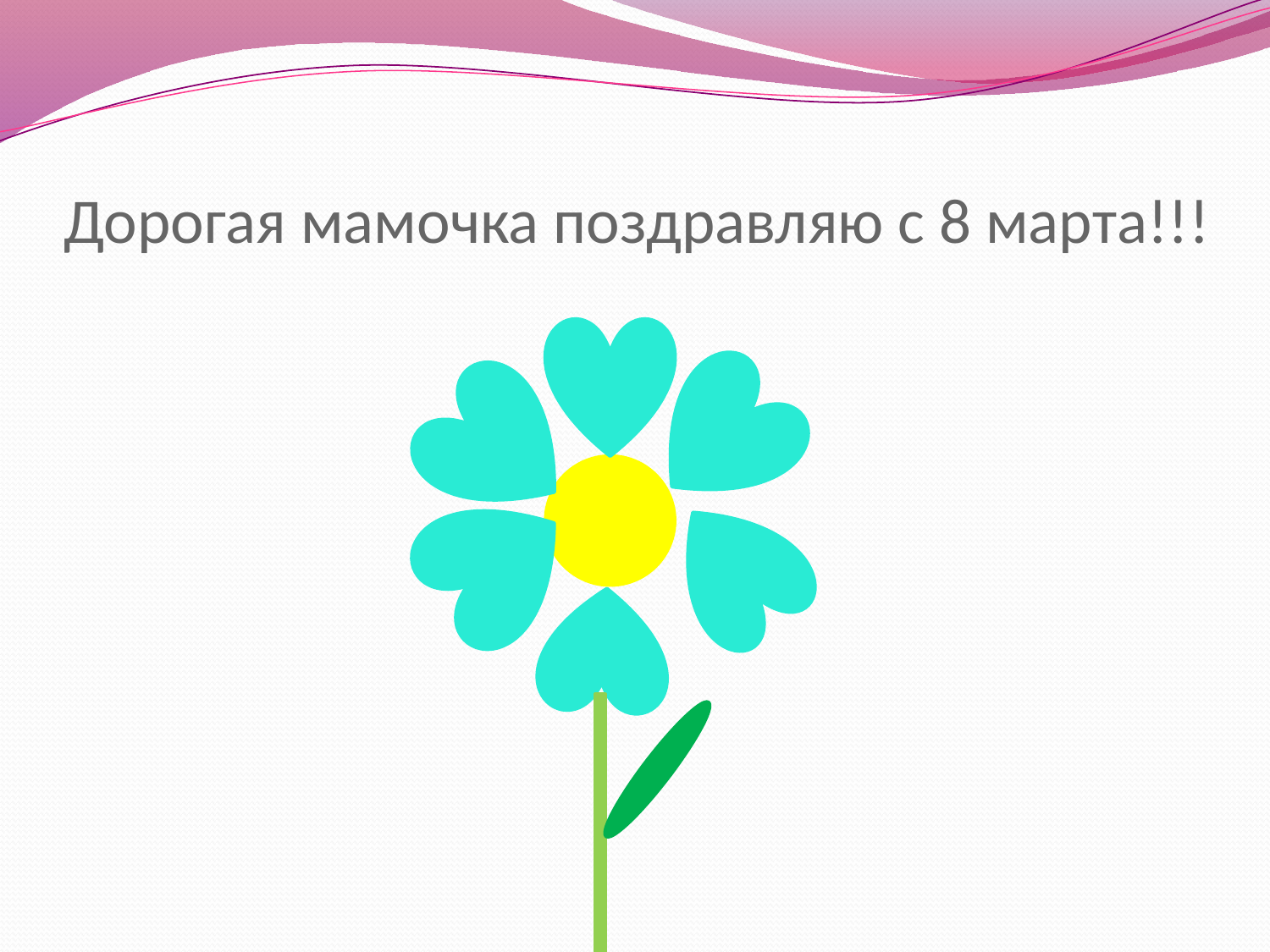

# Дорогая мамочка поздравляю с 8 марта!!!